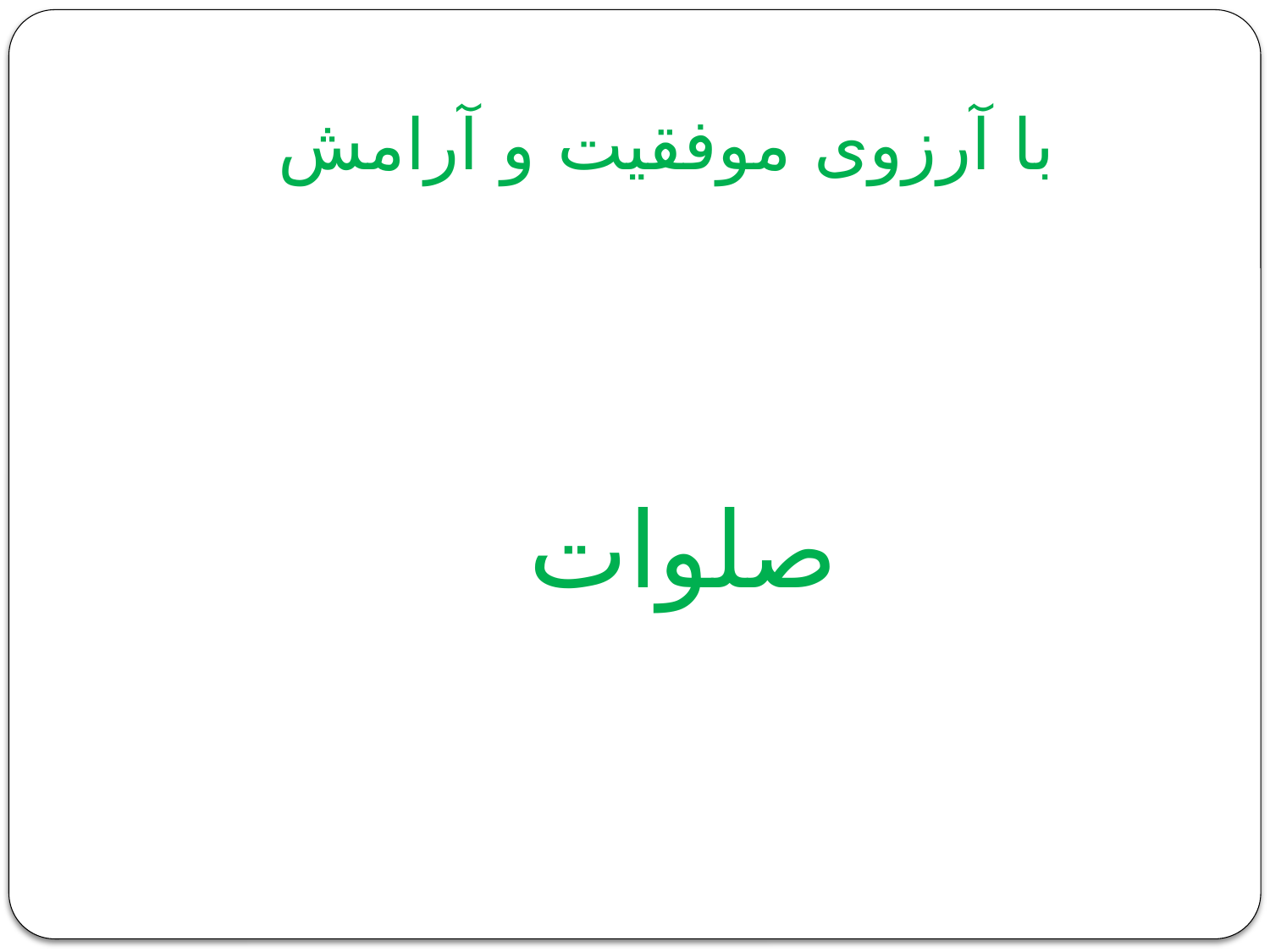

# با آرزوی موفقیت و آرامش

صلوات